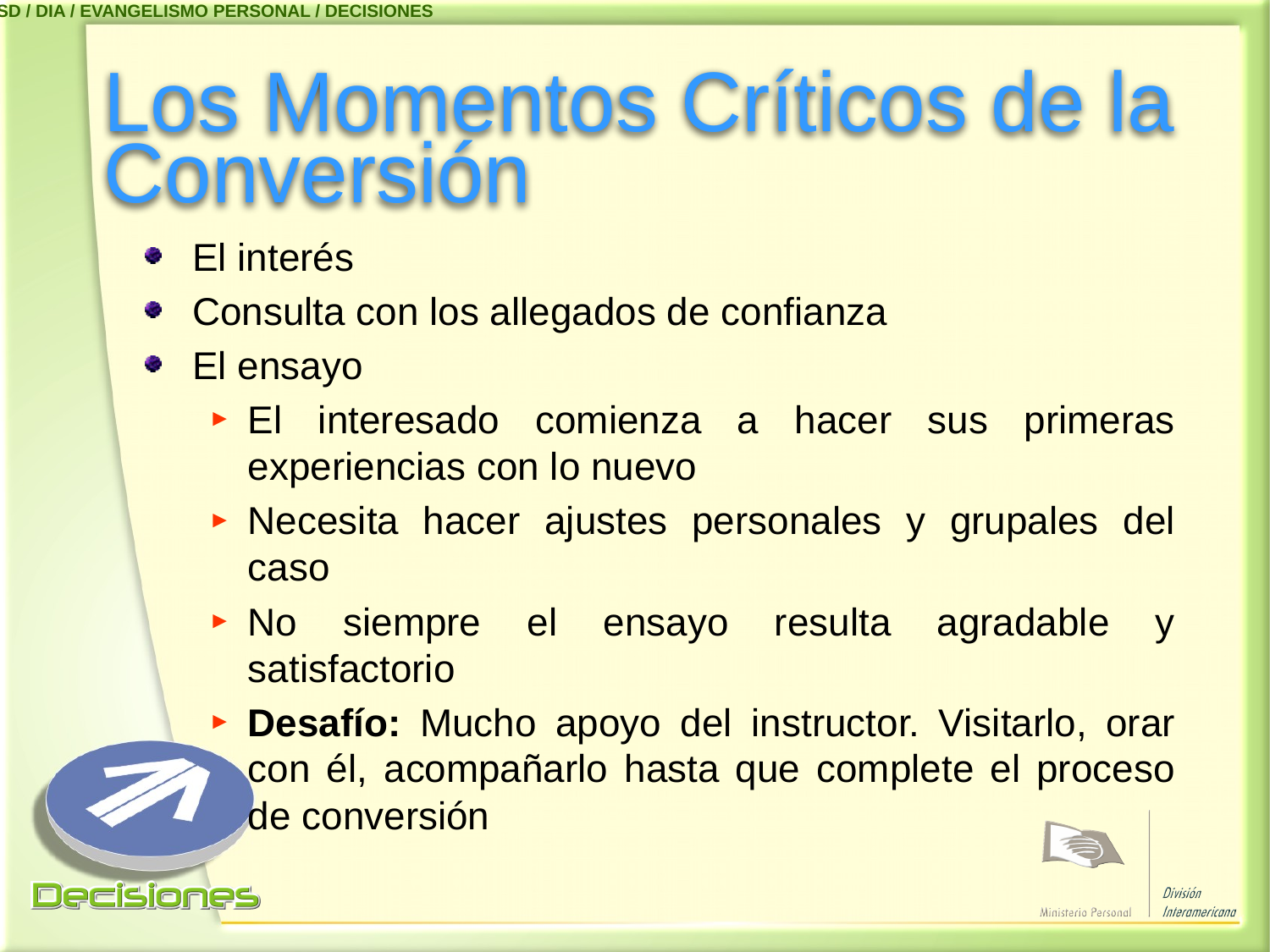

IASD / DIA / EVANGELISMO PERSONAL / DECISIONES
# Los Momentos Críticos de la Conversión
El interés
Consulta con los allegados de confianza
El ensayo
El interesado comienza a hacer sus primeras experiencias con lo nuevo
Necesita hacer ajustes personales y grupales del caso
No siempre el ensayo resulta agradable y satisfactorio
Desafío: Mucho apoyo del instructor. Visitarlo, orar con él, acompañarlo hasta que complete el proceso de conversión